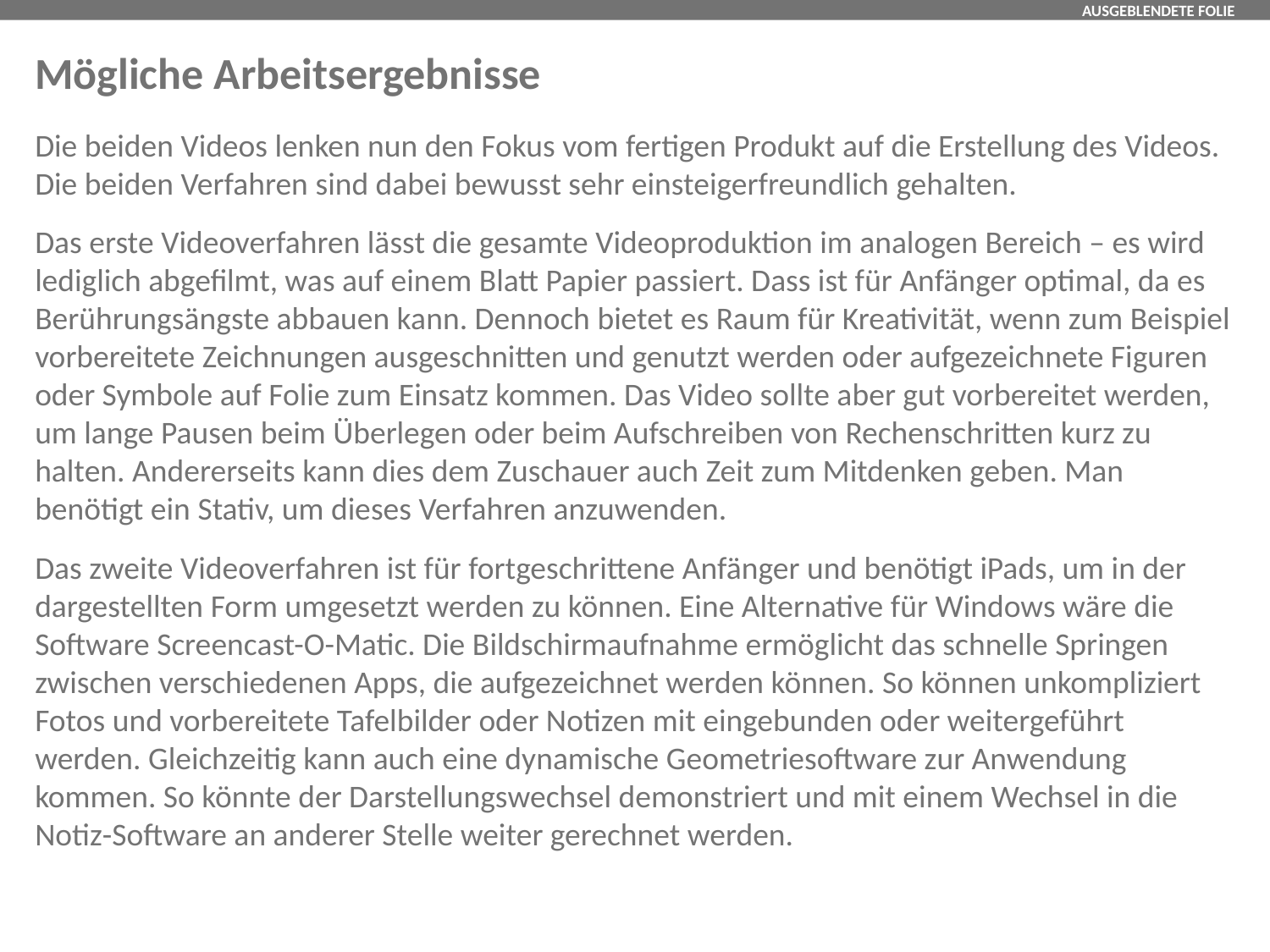

# Mögliche Arbeitsergebnisse

Die beiden Videos lenken nun den Fokus vom fertigen Produkt auf die Erstellung des Videos. Die beiden Verfahren sind dabei bewusst sehr einsteigerfreundlich gehalten.
Das erste Videoverfahren lässt die gesamte Videoproduktion im analogen Bereich – es wird lediglich abgefilmt, was auf einem Blatt Papier passiert. Dass ist für Anfänger optimal, da es Berührungsängste abbauen kann. Dennoch bietet es Raum für Kreativität, wenn zum Beispiel vorbereitete Zeichnungen ausgeschnitten und genutzt werden oder aufgezeichnete Figuren oder Symbole auf Folie zum Einsatz kommen. Das Video sollte aber gut vorbereitet werden, um lange Pausen beim Überlegen oder beim Aufschreiben von Rechenschritten kurz zu halten. Andererseits kann dies dem Zuschauer auch Zeit zum Mitdenken geben. Man benötigt ein Stativ, um dieses Verfahren anzuwenden.
Das zweite Videoverfahren ist für fortgeschrittene Anfänger und benötigt iPads, um in der dargestellten Form umgesetzt werden zu können. Eine Alternative für Windows wäre die Software Screencast-O-Matic. Die Bildschirmaufnahme ermöglicht das schnelle Springen zwischen verschiedenen Apps, die aufgezeichnet werden können. So können unkompliziert Fotos und vorbereitete Tafelbilder oder Notizen mit eingebunden oder weitergeführt werden. Gleichzeitig kann auch eine dynamische Geometriesoftware zur Anwendung kommen. So könnte der Darstellungswechsel demonstriert und mit einem Wechsel in die Notiz-Software an anderer Stelle weiter gerechnet werden.